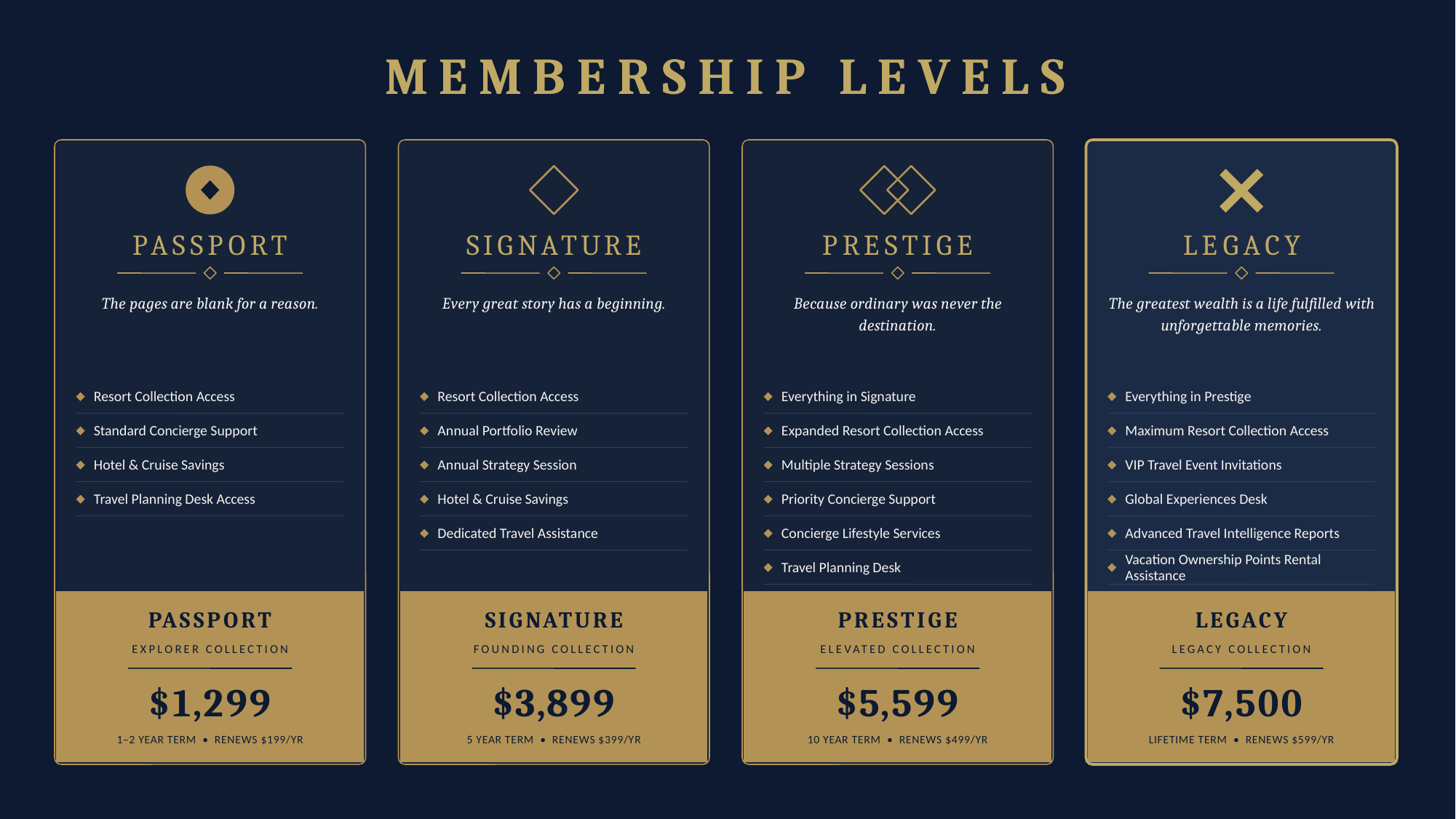

MEMBERSHIP LEVELS

PASSPORT
SIGNATURE
PRESTIGE
LEGACY

The pages are blank for a reason.
Every great story has a beginning.
Because ordinary was never the destination.
The greatest wealth is a life fulfilled with unforgettable memories.
Resort Collection Access
Resort Collection Access
Everything in Signature
Everything in Prestige

Standard Concierge Support
Annual Portfolio Review
Expanded Resort Collection Access
Maximum Resort Collection Access

Hotel & Cruise Savings
Annual Strategy Session
Multiple Strategy Sessions
VIP Travel Event Invitations

Travel Planning Desk Access
Hotel & Cruise Savings
Priority Concierge Support
Global Experiences Desk

Dedicated Travel Assistance
Concierge Lifestyle Services
Advanced Travel Intelligence Reports

Travel Planning Desk
Vacation Ownership Points Rental Assistance

PASSPORT
SIGNATURE
PRESTIGE
LEGACY
EXPLORER COLLECTION
FOUNDING COLLECTION
ELEVATED COLLECTION
LEGACY COLLECTION

$1,299
$3,899
$5,599
$7,500
1–2 YEAR TERM  •  RENEWS $199/YR
5 YEAR TERM  •  RENEWS $399/YR
10 YEAR TERM  •  RENEWS $499/YR
LIFETIME TERM  •  RENEWS $599/YR